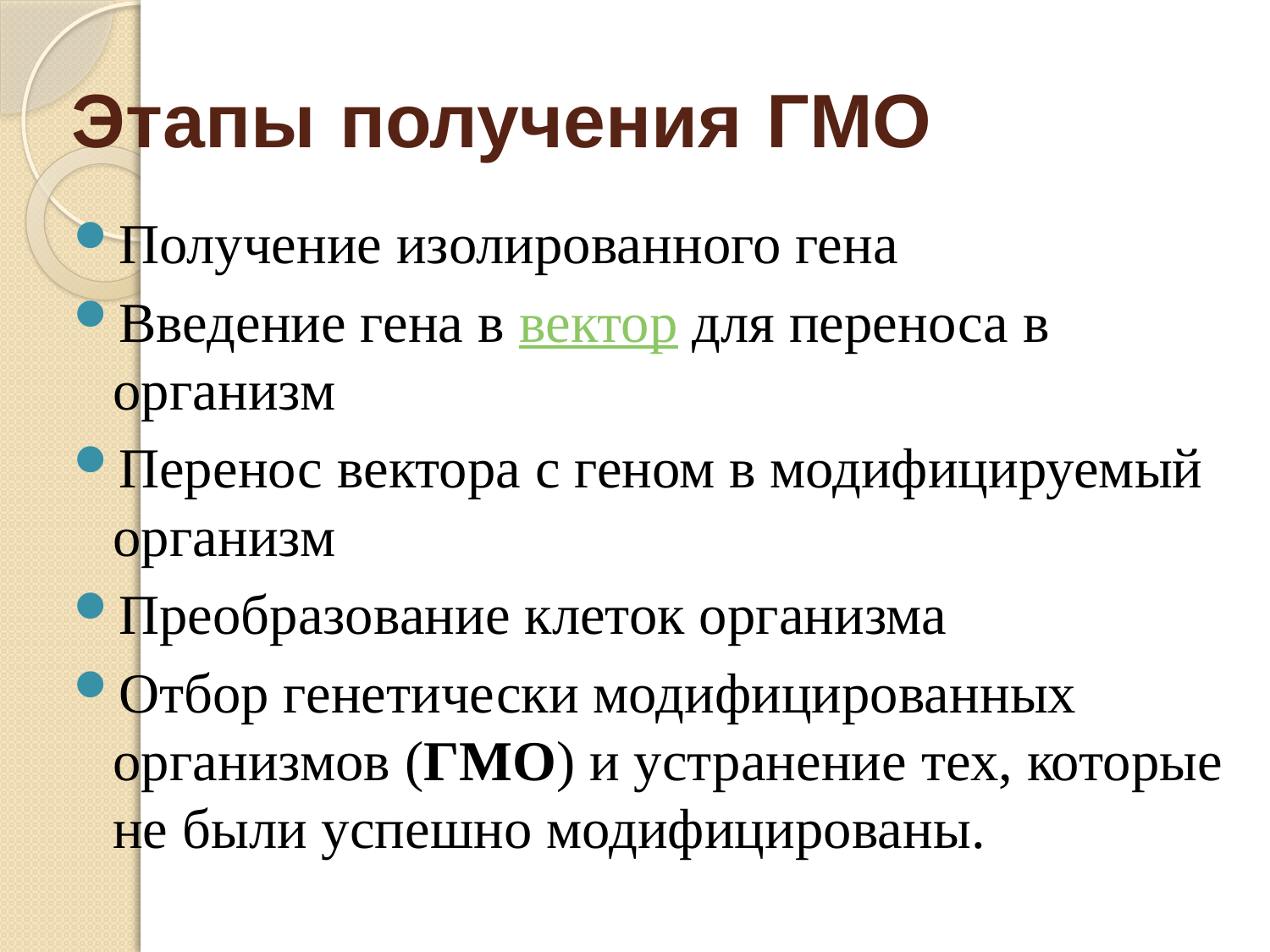

# Этапы получения ГМО
Получение изолированного гена
Введение гена в вектор для переноса в организм
Перенос вектора с геном в модифицируемый организм
Преобразование клеток организма
Отбор генетически модифицированных организмов (ГМО) и устранение тех, которые не были успешно модифицированы.